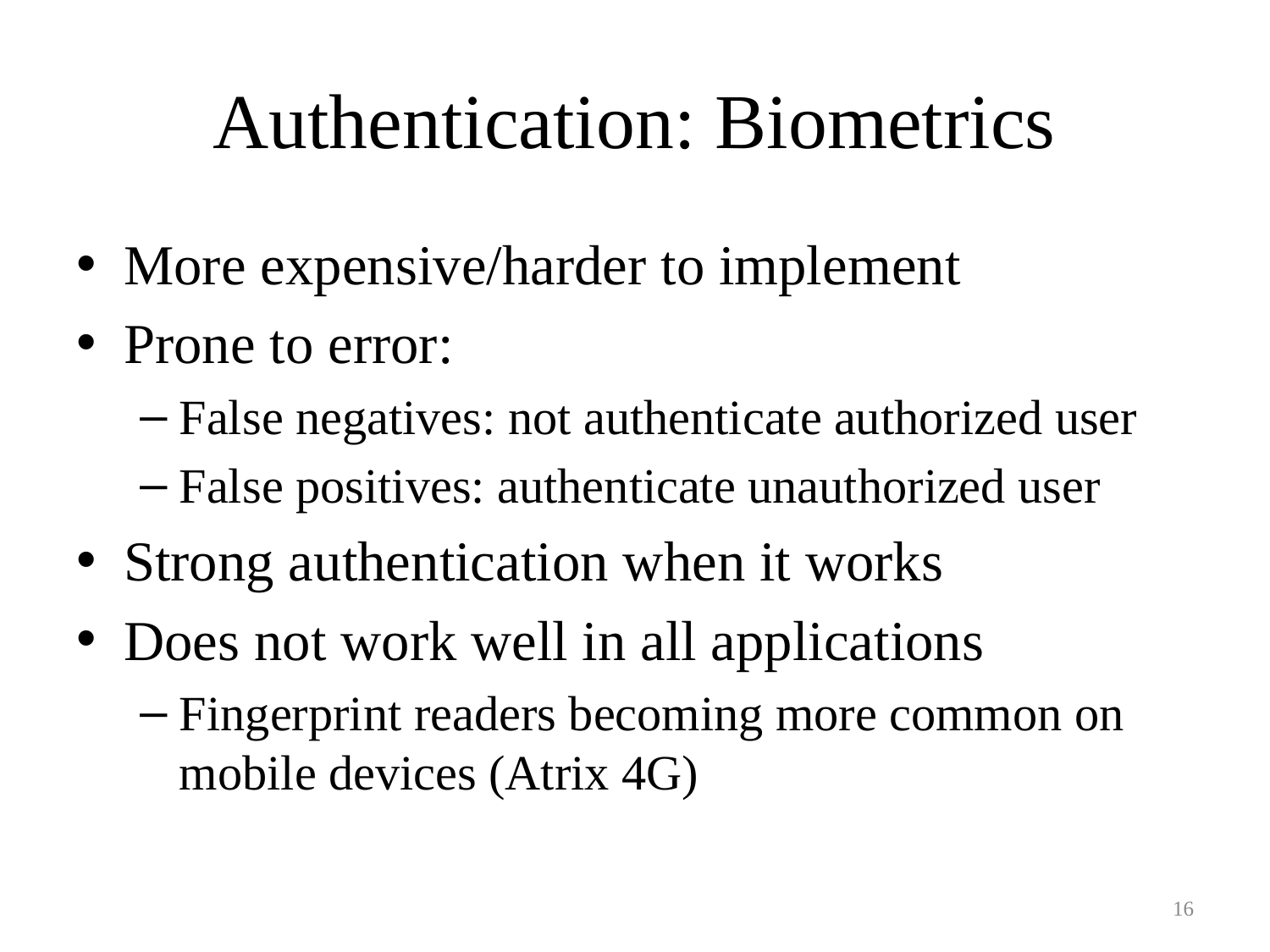

# Authentication: Biometrics
More expensive/harder to implement
Prone to error:
False negatives: not authenticate authorized user
False positives: authenticate unauthorized user
Strong authentication when it works
Does not work well in all applications
Fingerprint readers becoming more common on mobile devices (Atrix 4G)

16